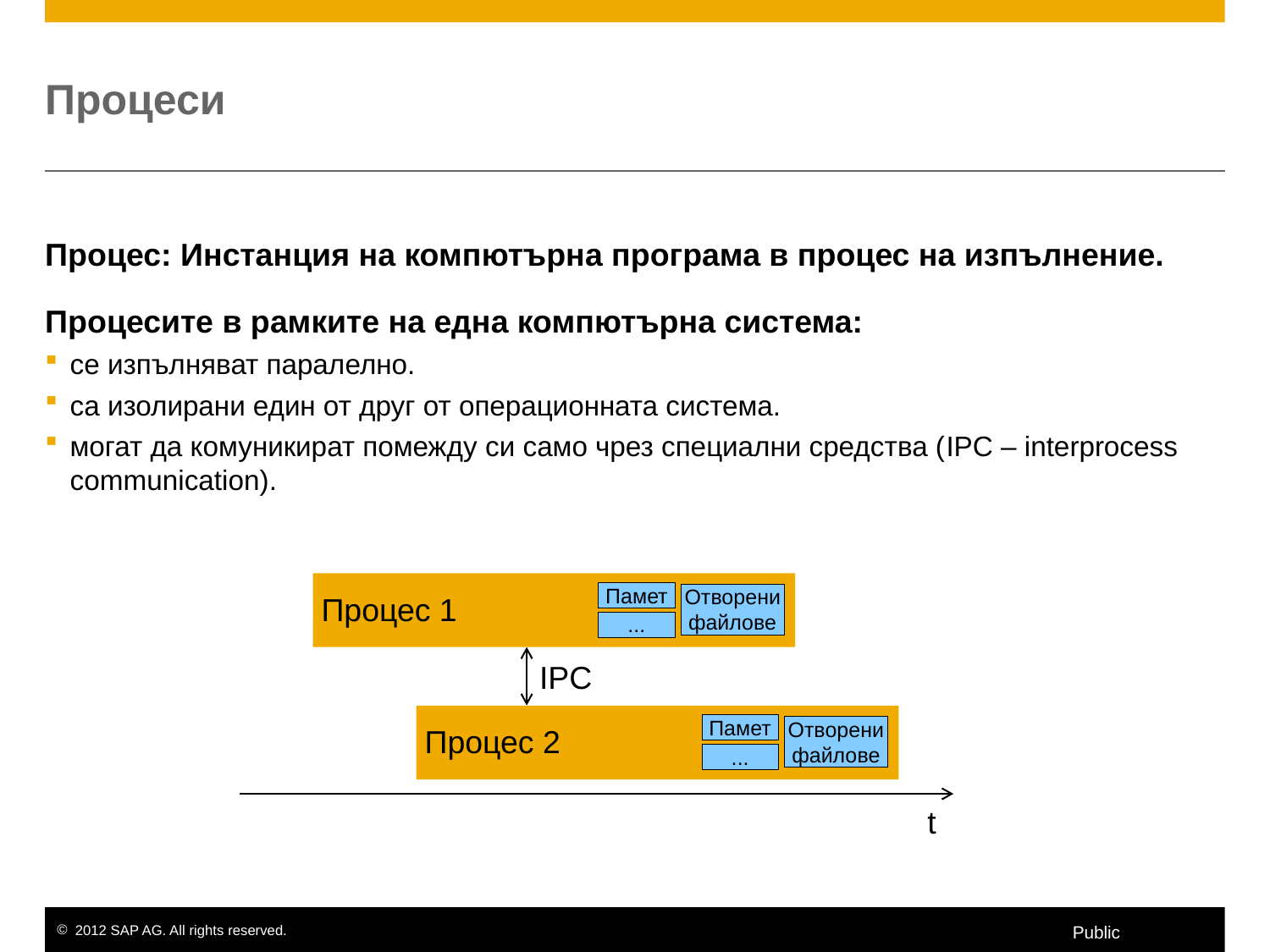

# Процеси
Процес: Инстанция на компютърна програма в процес на изпълнение.
Процесите в рамките на една компютърна система:
се изпълняват паралелно.
са изолирани един от друг от операционната система.
могат да комуникират помежду си само чрез специални средства (IPC – interprocess communication).

Памет
Отворени
файлове
Процес 1
...
IPC

Памет
Отворени
файлове
Процес 2
...
t